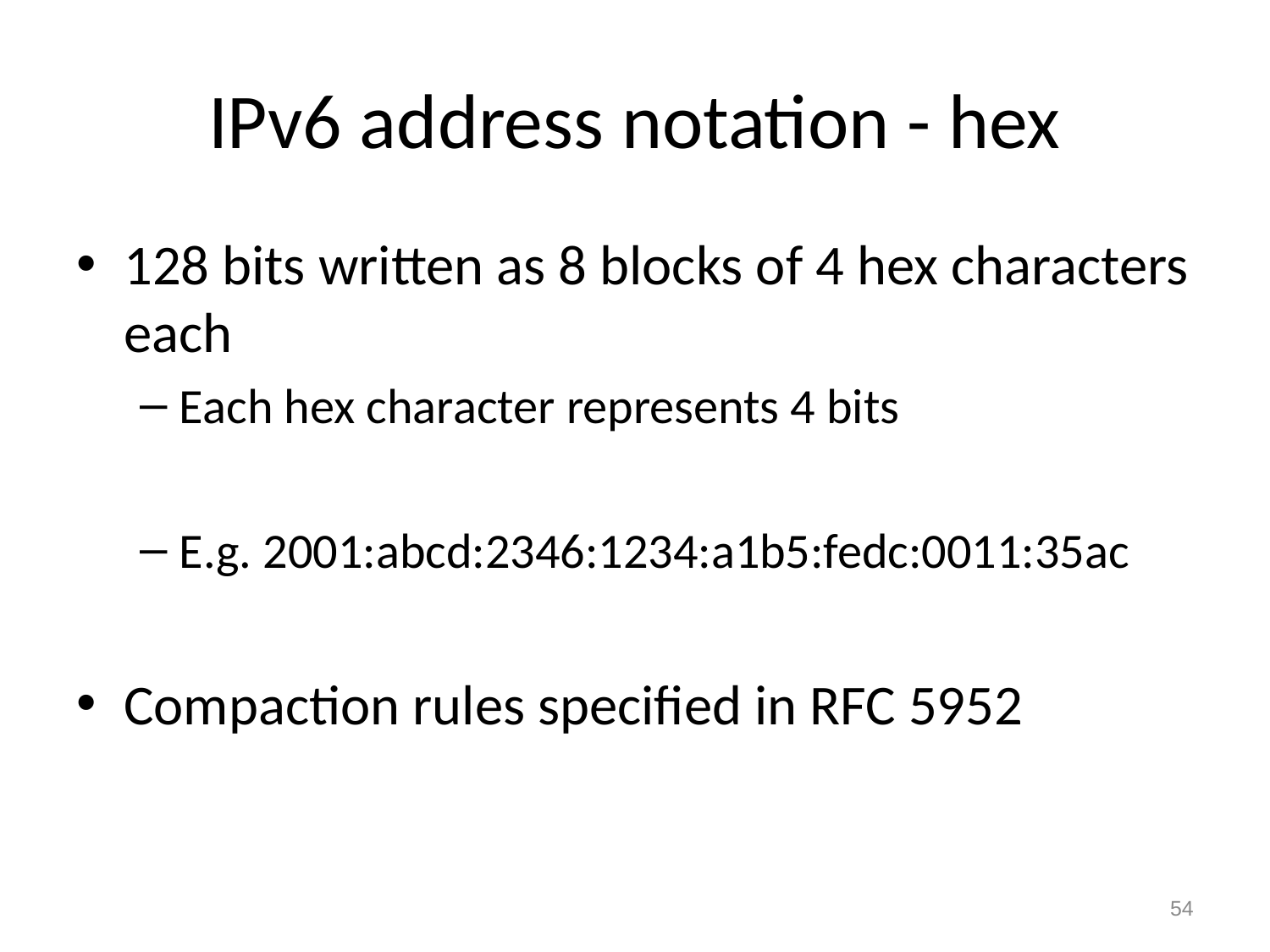

# IPv6 address notation - hex
128 bits written as 8 blocks of 4 hex characters each
Each hex character represents 4 bits

E.g. 2001:abcd:2346:1234:a1b5:fedc:0011:35ac

Compaction rules specified in RFC 5952
54